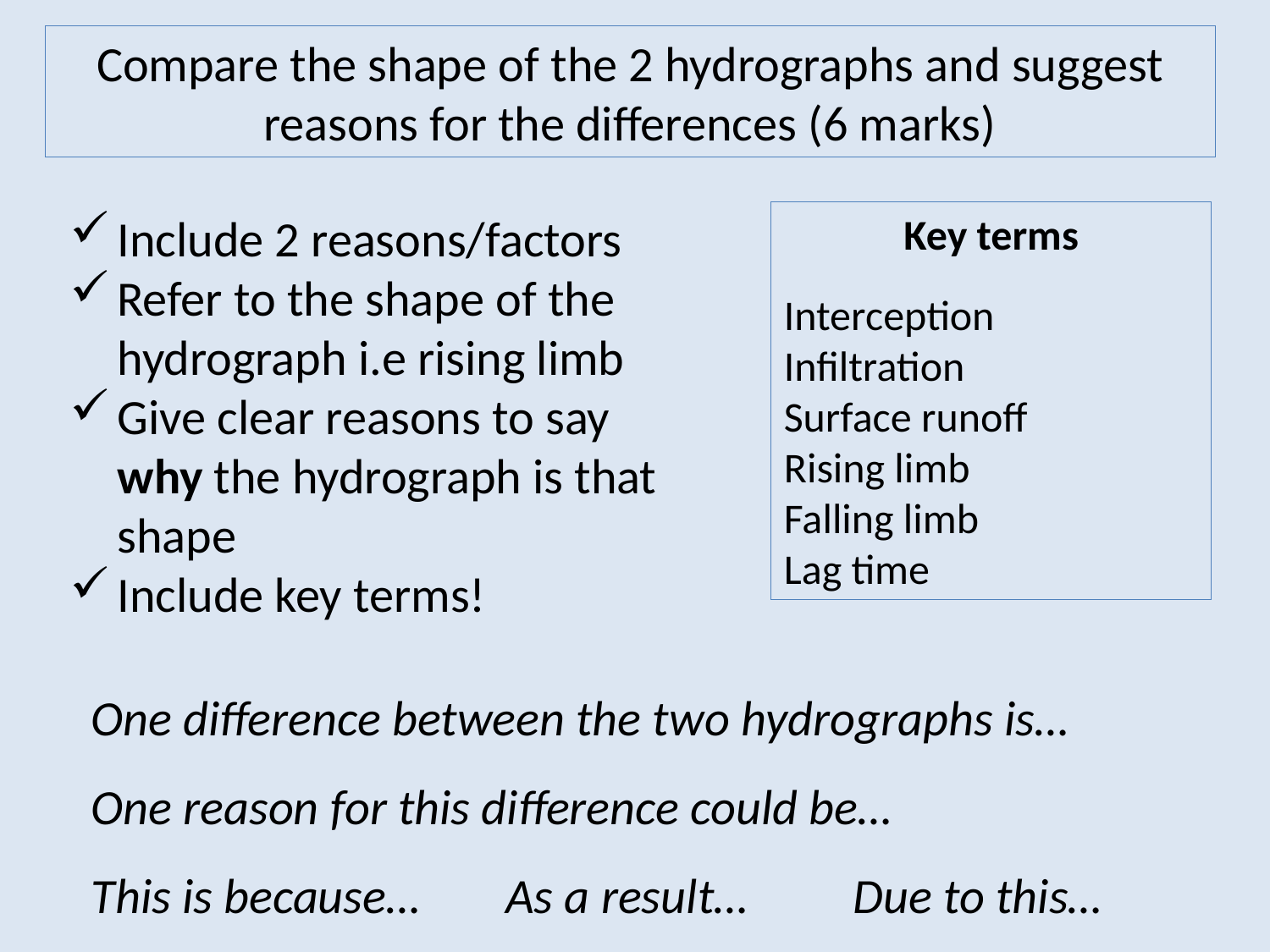

Compare the shape of the 2 hydrographs and suggest reasons for the differences (6 marks)

Include 2 reasons/factors
Refer to the shape of the hydrograph i.e rising limb
Give clear reasons to say why the hydrograph is that shape
Include key terms!
Key terms

Interception
Infiltration
Surface runoff
Rising limb
Falling limb
Lag time
One difference between the two hydrographs is…
One reason for this difference could be…
This is because…	   As a result…	Due to this…